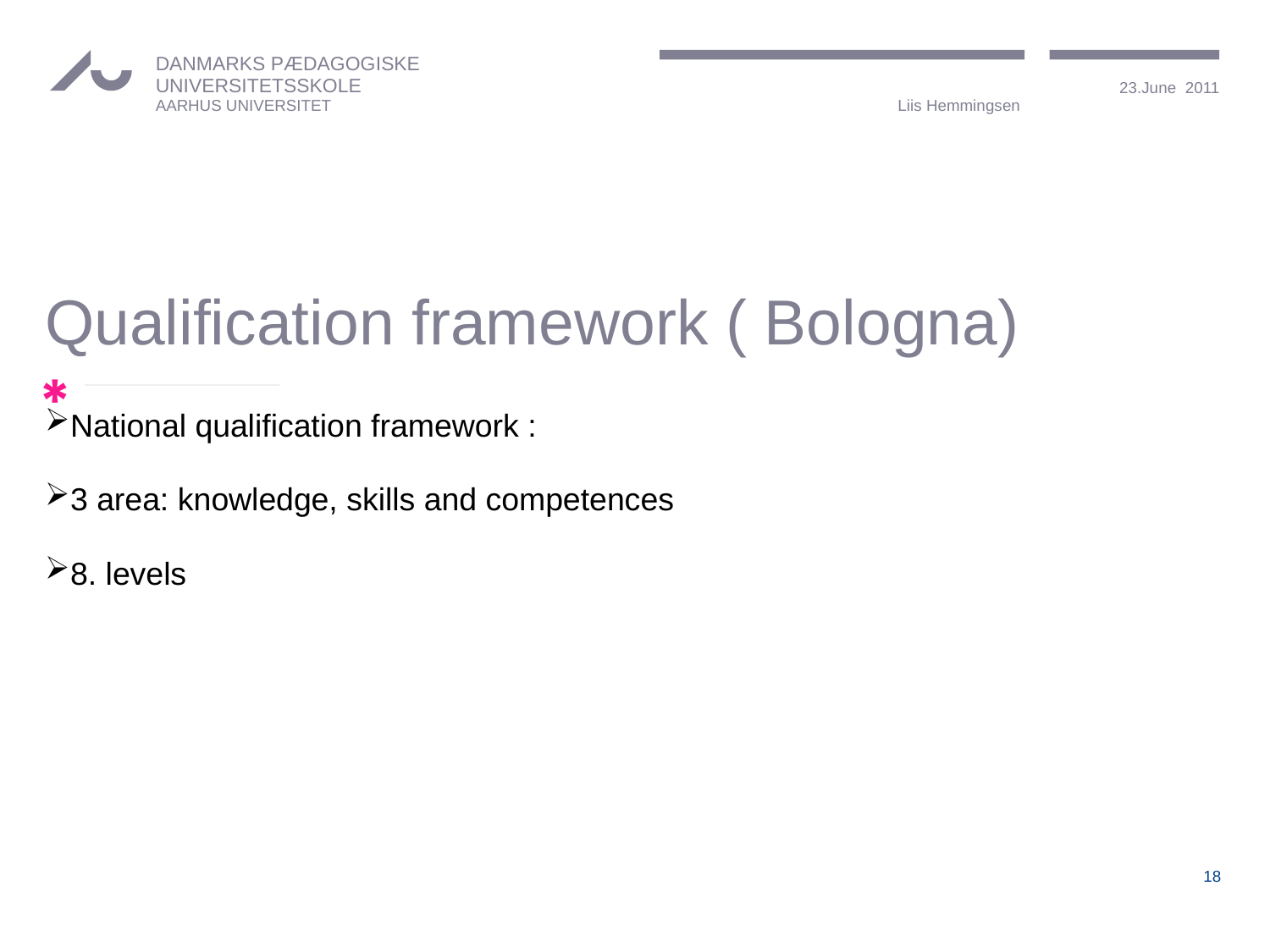

# Qualification framework ( Bologna)
National qualification framework :

3 area: knowledge, skills and competences

8. levels

18